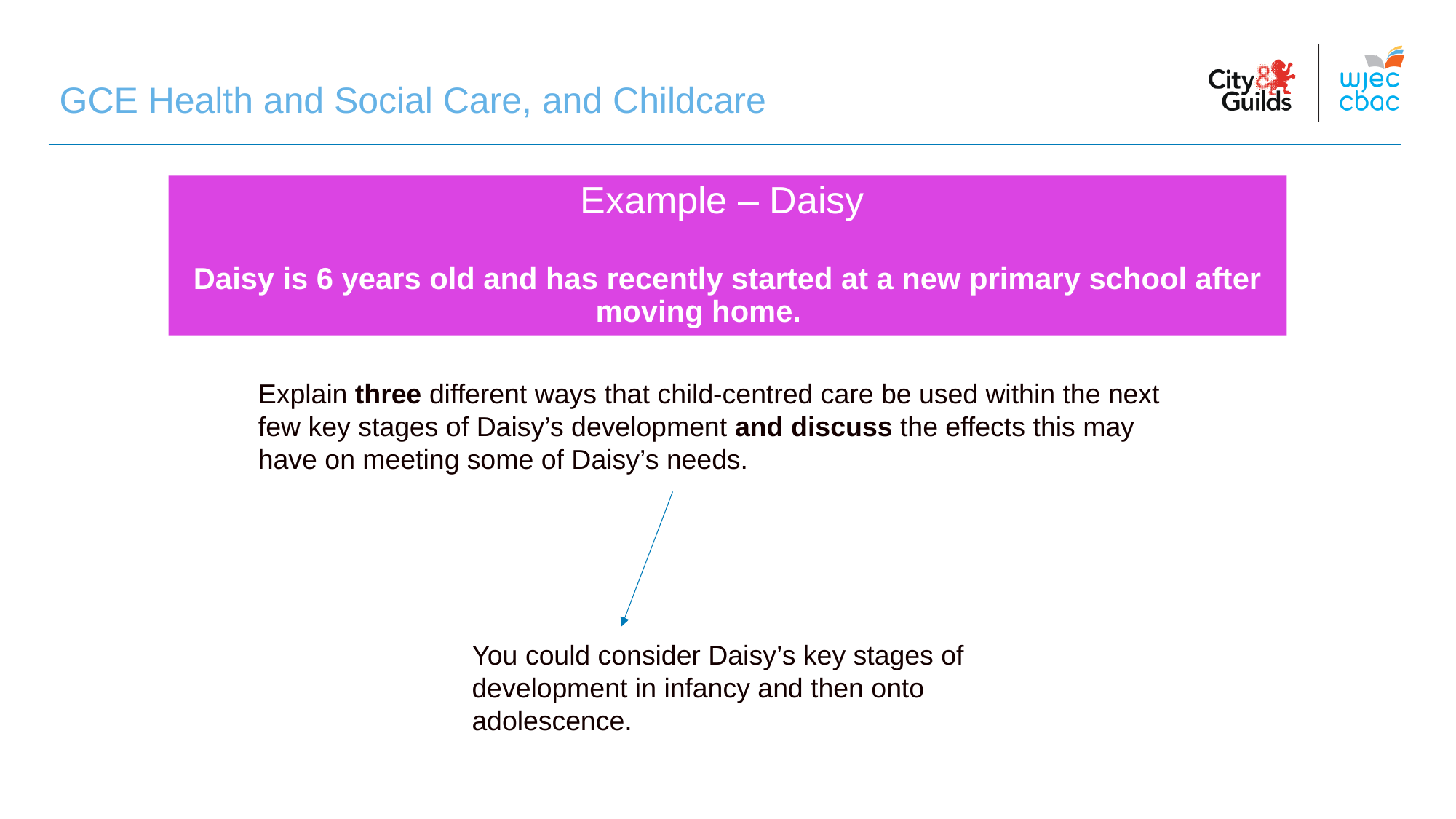

GCE Health and Social Care, and Childcare
# Example – Daisy Daisy is 6 years old and has recently started at a new primary school after moving home.
Explain three different ways that child-centred care be used within the next few key stages of Daisy’s development and discuss the effects this may have on meeting some of Daisy’s needs.
You could consider Daisy’s key stages of development in infancy and then onto adolescence.